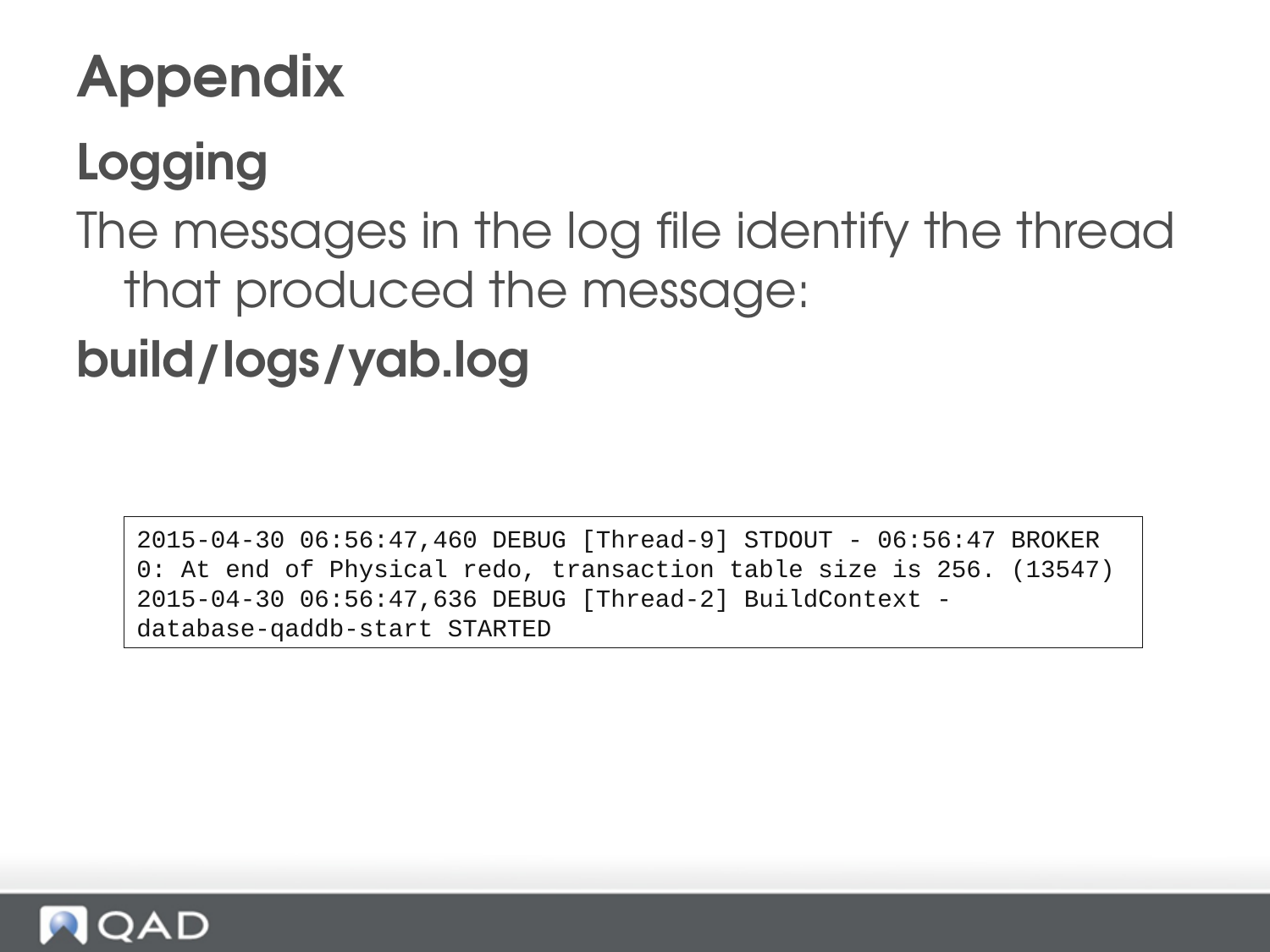

# Appendix
Logging
The messages in the log file identify the thread that produced the message:
build/logs/yab.log
2015-04-30 06:56:47,460 DEBUG [Thread-9] STDOUT - 06:56:47 BROKER
0: At end of Physical redo, transaction table size is 256. (13547)
2015-04-30 06:56:47,636 DEBUG [Thread-2] BuildContext -
database-qaddb-start STARTED